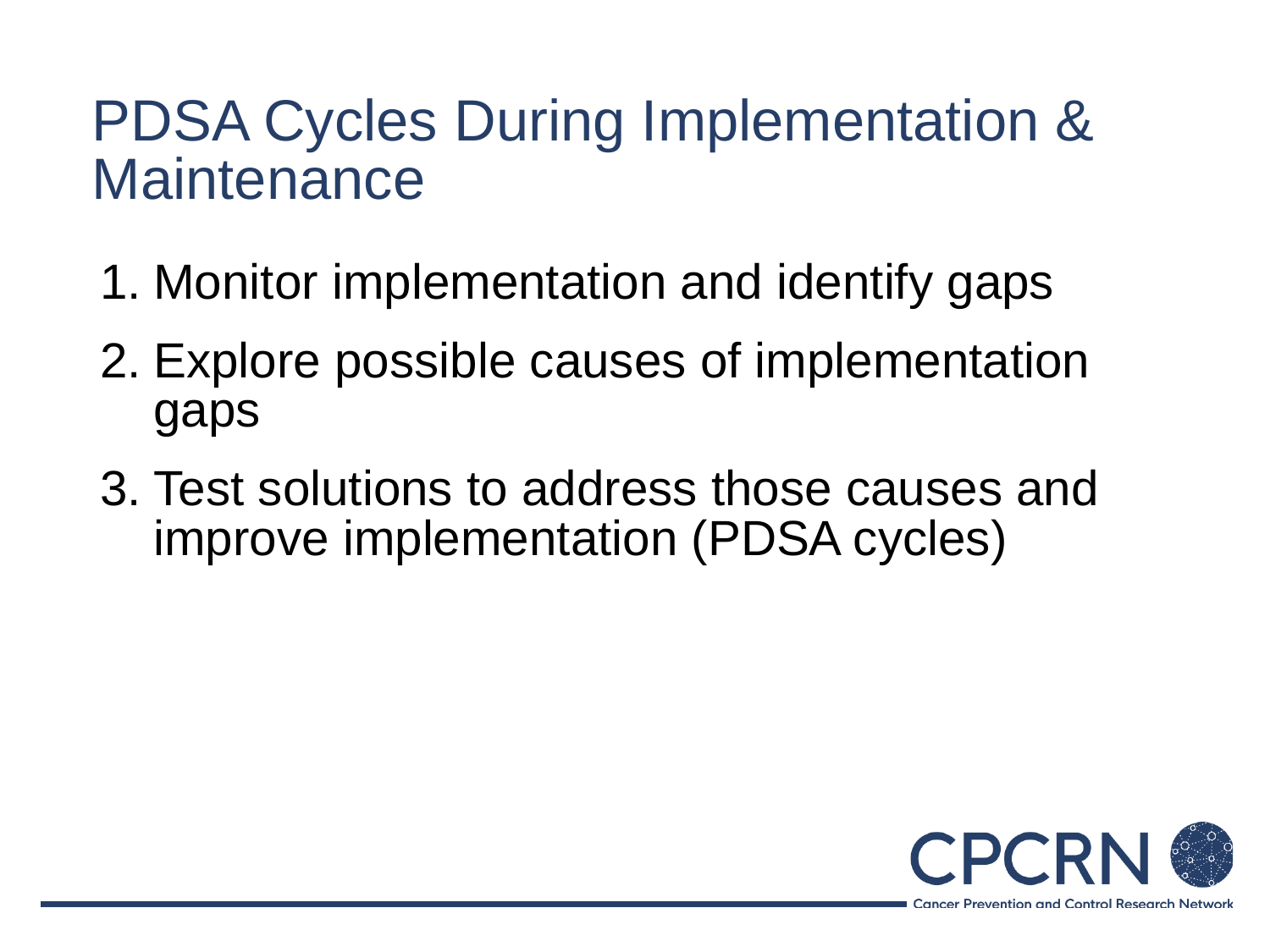

# PDSA Cycles During Implementation & Maintenance
Monitor implementation and identify gaps
Explore possible causes of implementation gaps
Test solutions to address those causes and improve implementation (PDSA cycles)